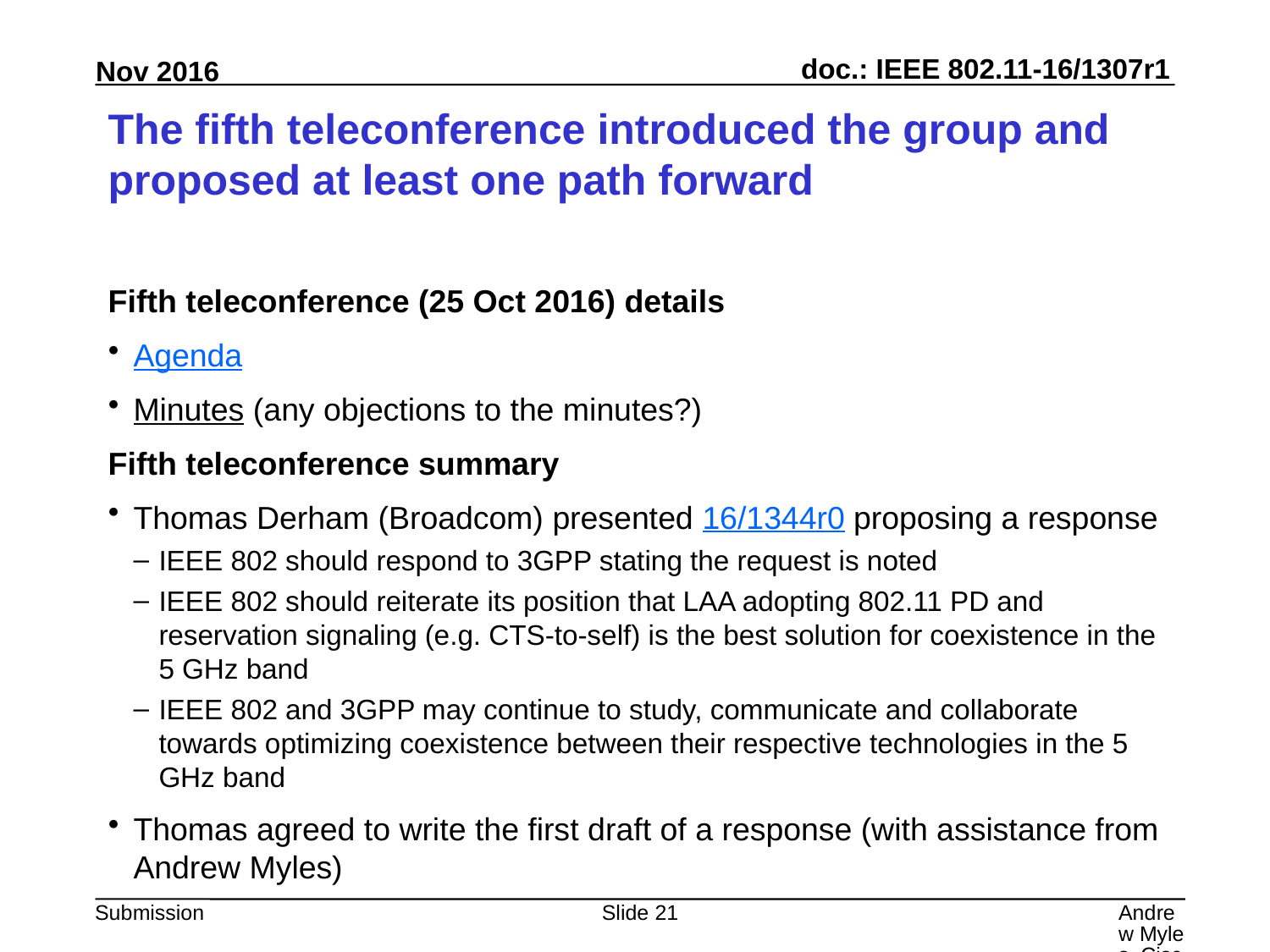

# The fifth teleconference introduced the group and proposed at least one path forward
Fifth teleconference (25 Oct 2016) details
Agenda
Minutes (any objections to the minutes?)
Fifth teleconference summary
Thomas Derham (Broadcom) presented 16/1344r0 proposing a response
IEEE 802 should respond to 3GPP stating the request is noted
IEEE 802 should reiterate its position that LAA adopting 802.11 PD and reservation signaling (e.g. CTS-to-self) is the best solution for coexistence in the 5 GHz band
IEEE 802 and 3GPP may continue to study, communicate and collaborate towards optimizing coexistence between their respective technologies in the 5 GHz band
Thomas agreed to write the first draft of a response (with assistance from Andrew Myles)

Slide 21
Andrew Myles, Cisco